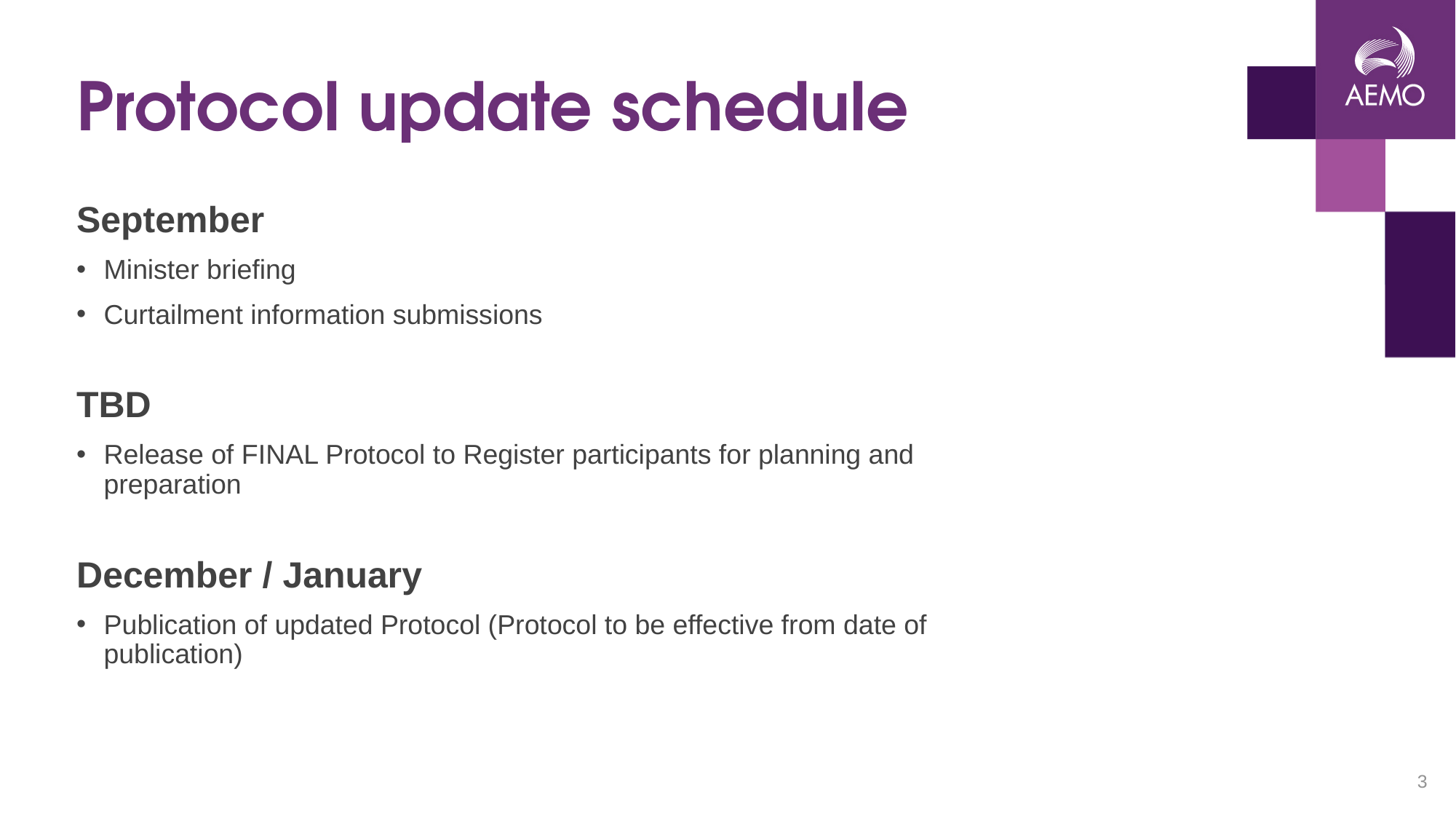

# Protocol update schedule
September
Minister briefing
Curtailment information submissions

TBD
Release of FINAL Protocol to Register participants for planning and preparation

December / January
Publication of updated Protocol (Protocol to be effective from date of publication)

3